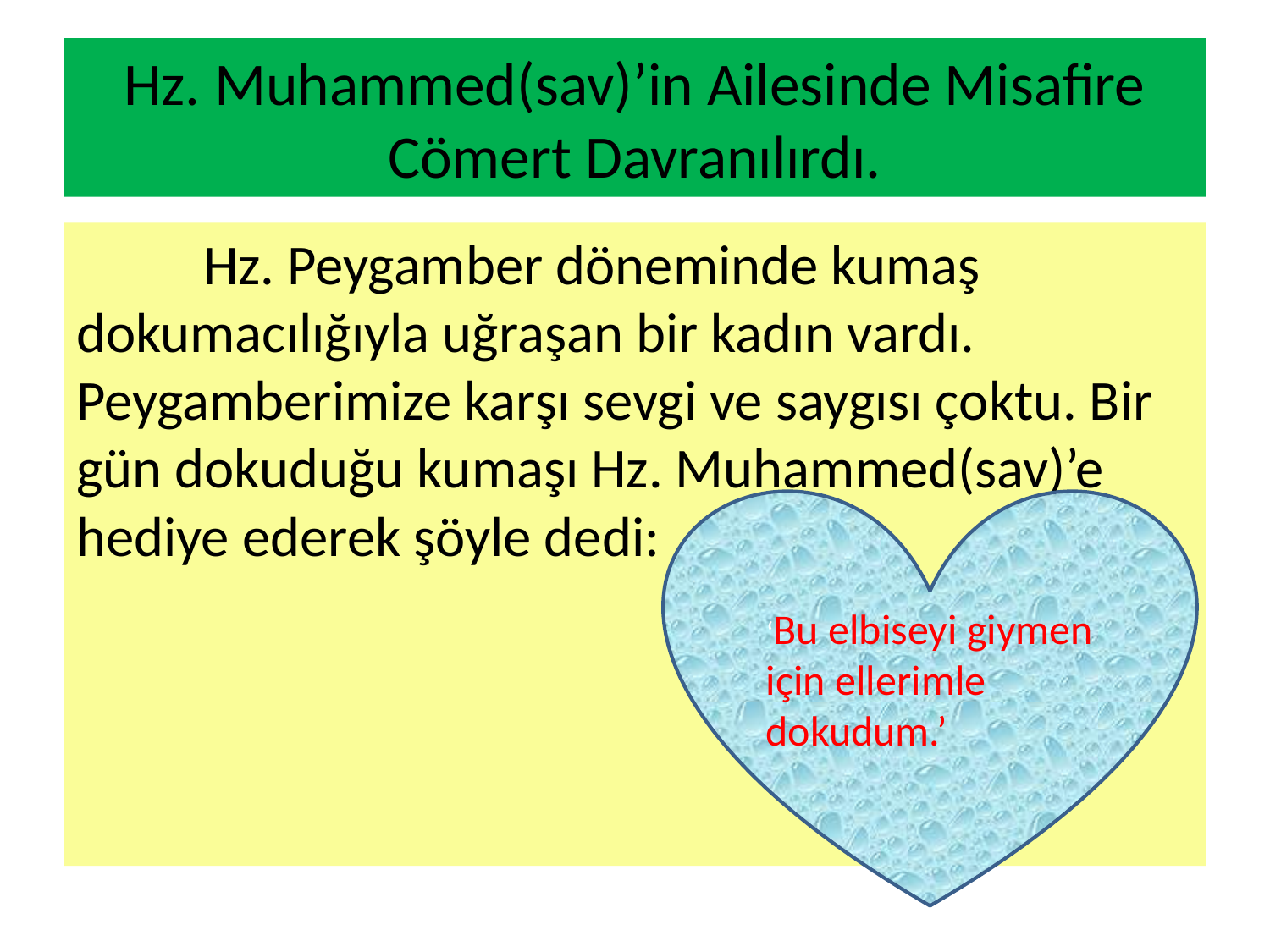

# Hz. Muhammed(sav)’in Ailesinde Misafire Cömert Davranılırdı.
  	Hz. Peygamber döneminde kumaş dokumacılığıyla uğraşan bir kadın vardı. Peygamberimize karşı sevgi ve saygısı çoktu. Bir gün dokuduğu kumaşı Hz. Muhammed(sav)’e hediye ederek şöyle dedi:
‘Bu elbiseyi giymen için ellerimle dokudum.’